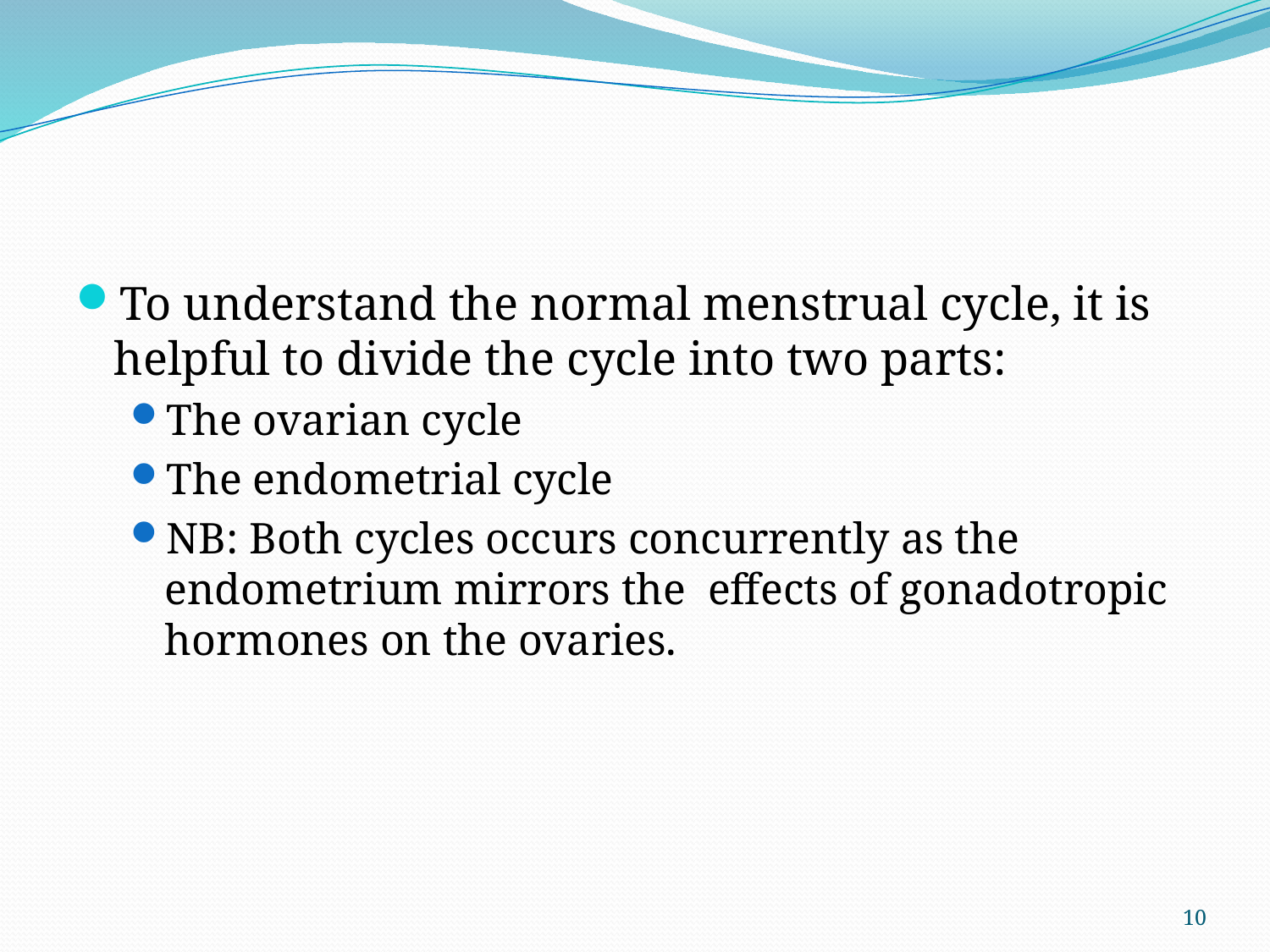

#
To understand the normal menstrual cycle, it is helpful to divide the cycle into two parts:
The ovarian cycle
The endometrial cycle
NB: Both cycles occurs concurrently as the endometrium mirrors the  effects of gonadotropic hormones on the ovaries.
10